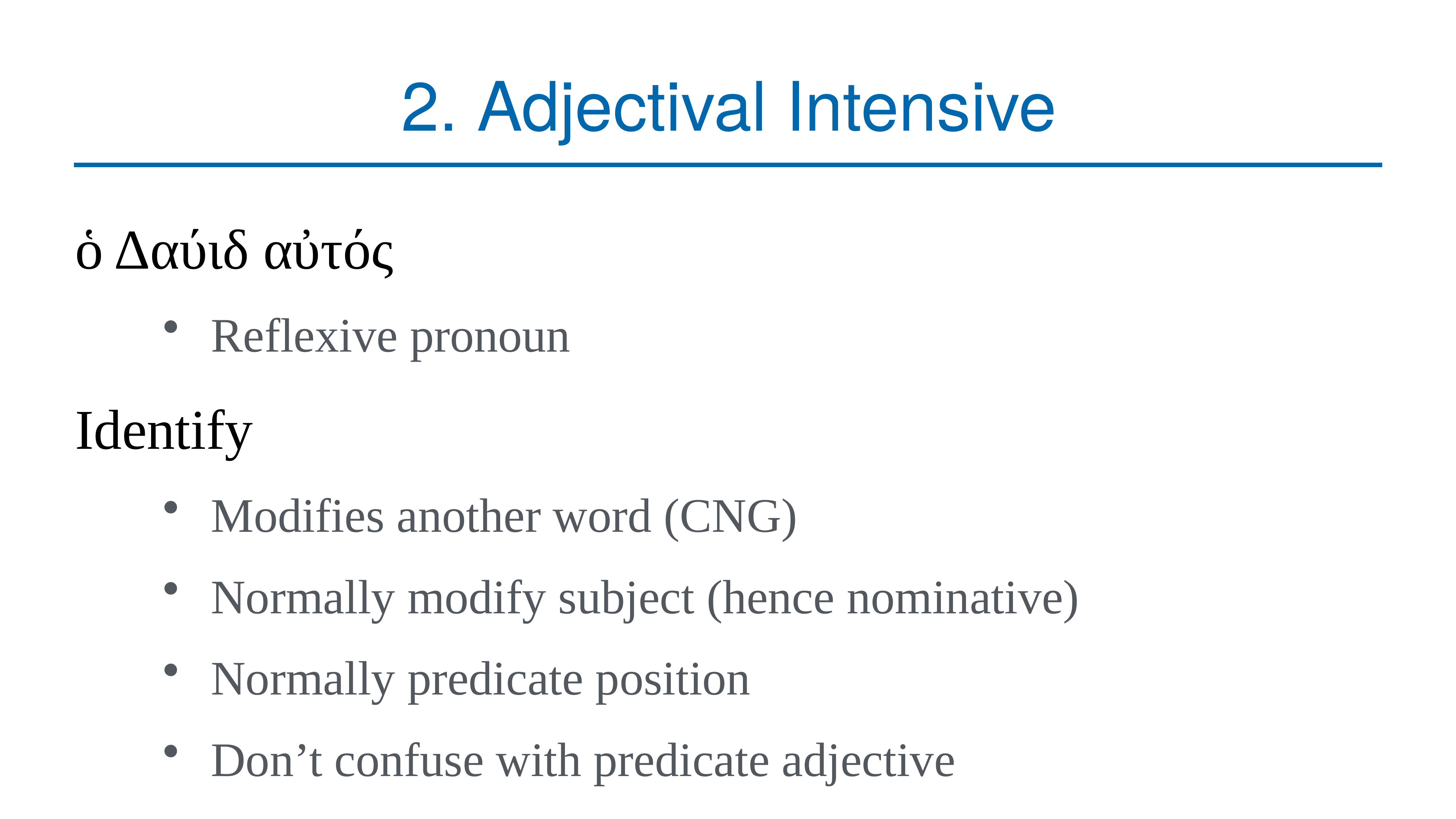

# 2. Adjectival Intensive
ὁ Δαύιδ αὐτός
Reflexive pronoun
Identify
Modifies another word (CNG)
Normally modify subject (hence nominative)
Normally predicate position
Don’t confuse with predicate adjective